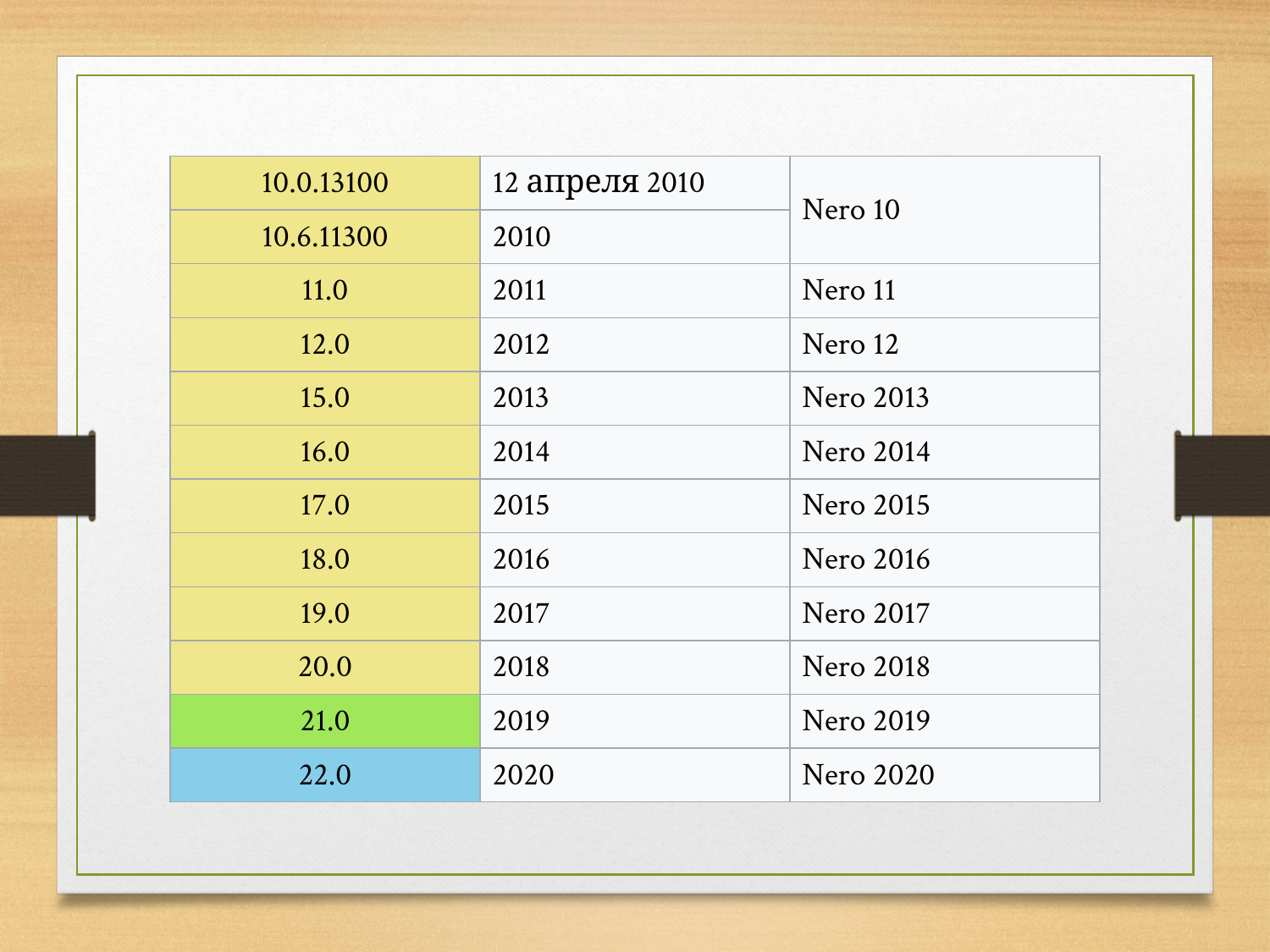

| 10.0.13100 | 12 апреля 2010 | Nero 10 |
| --- | --- | --- |
| 10.6.11300 | 2010 |  |
| 11.0 | 2011 | Nero 11 |
| 12.0 | 2012 | Nero 12 |
| 15.0 | 2013 | Nero 2013 |
| 16.0 | 2014 | Nero 2014 |
| 17.0 | 2015 | Nero 2015 |
| 18.0 | 2016 | Nero 2016 |
| 19.0 | 2017 | Nero 2017 |
| 20.0 | 2018 | Nero 2018 |
| 21.0 | 2019 | Nero 2019 |
| 22.0 | 2020 | Nero 2020 |